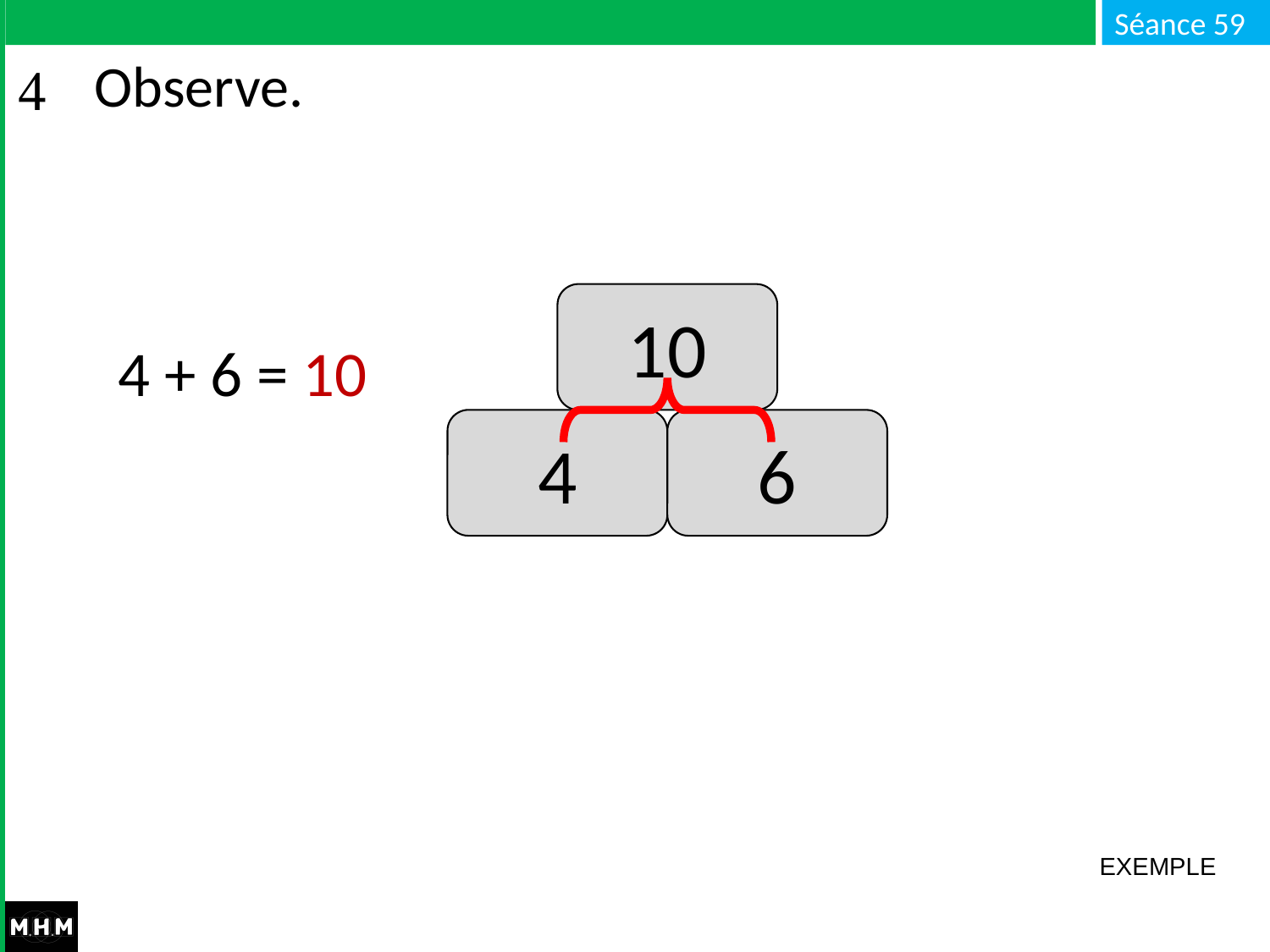

# Observe.
10

4 + 6 = 10
6
4
EXEMPLE